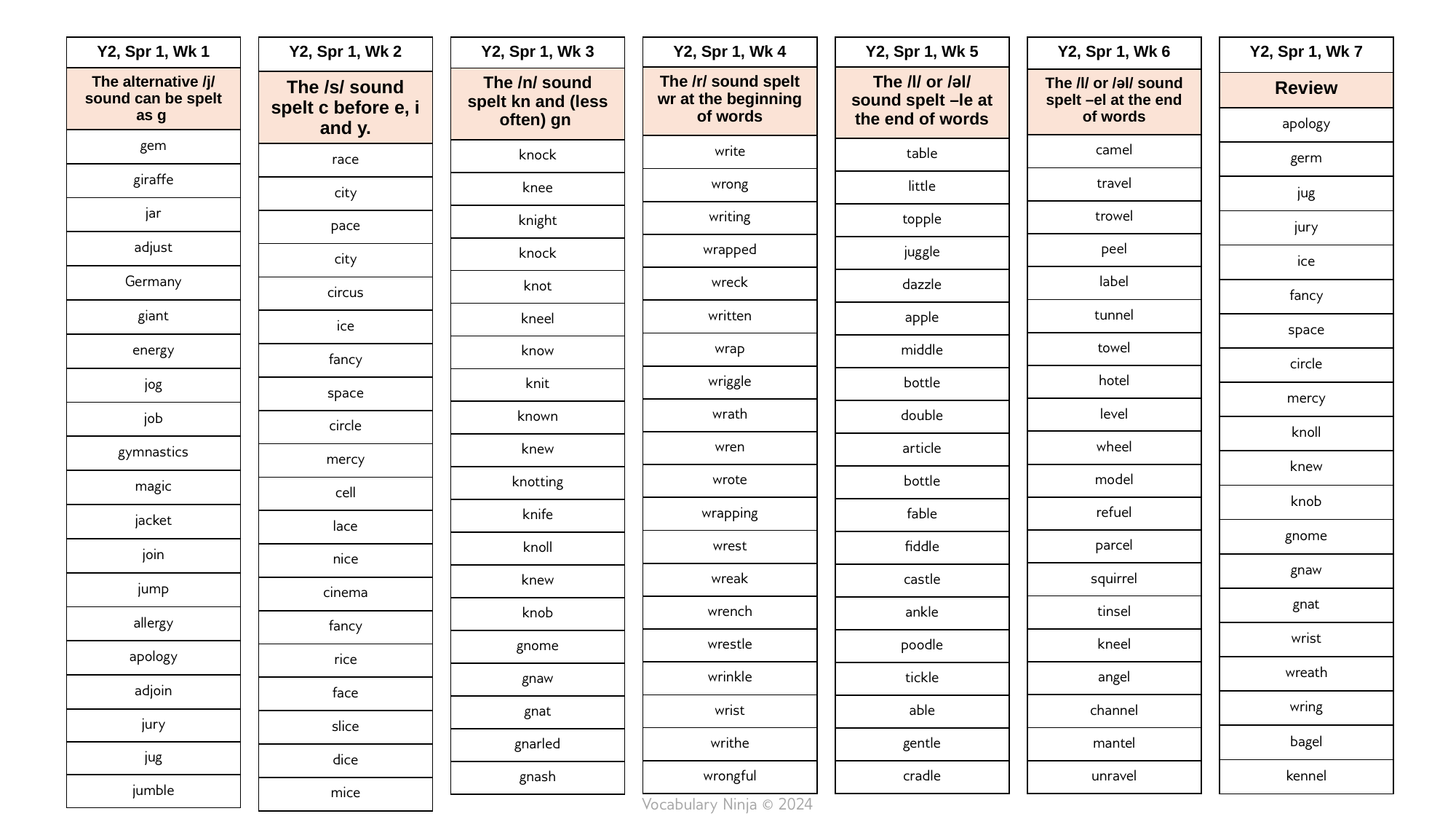

| Y2, Spr 1, Wk 7 |
| --- |
| Review |
| apology |
| germ |
| jug |
| jury |
| ice |
| fancy |
| space |
| circle |
| mercy |
| knoll |
| knew |
| knob |
| gnome |
| gnaw |
| gnat |
| wrist |
| wreath |
| wring |
| bagel |
| kennel |
| Y2, Spr 1, Wk 2 |
| --- |
| The /s/ sound spelt c before e, i and y. |
| race |
| city |
| pace |
| city |
| circus |
| ice |
| fancy |
| space |
| circle |
| mercy |
| cell |
| lace |
| nice |
| cinema |
| fancy |
| rice |
| face |
| slice |
| dice |
| mice |
| Y2, Spr 1, Wk 4 |
| --- |
| The /r/ sound spelt wr at the beginning of words |
| write |
| wrong |
| writing |
| wrapped |
| wreck |
| written |
| wrap |
| wriggle |
| wrath |
| wren |
| wrote |
| wrapping |
| wrest |
| wreak |
| wrench |
| wrestle |
| wrinkle |
| wrist |
| writhe |
| wrongful |
| Y2, Spr 1, Wk 5 |
| --- |
| The /l/ or /əl/ sound spelt –le at the end of words |
| table |
| little |
| topple |
| juggle |
| dazzle |
| apple |
| middle |
| bottle |
| double |
| article |
| bottle |
| fable |
| fiddle |
| castle |
| ankle |
| poodle |
| tickle |
| able |
| gentle |
| cradle |
| Y2, Spr 1, Wk 6 |
| --- |
| The /l/ or /əl/ sound spelt –el at the end of words |
| camel |
| travel |
| trowel |
| peel |
| label |
| tunnel |
| towel |
| hotel |
| level |
| wheel |
| model |
| refuel |
| parcel |
| squirrel |
| tinsel |
| kneel |
| angel |
| channel |
| mantel |
| unravel |
| Y2, Spr 1, Wk 3 |
| --- |
| The /n/ sound spelt kn and (less often) gn |
| knock |
| knee |
| knight |
| knock |
| knot |
| kneel |
| know |
| knit |
| known |
| knew |
| knotting |
| knife |
| knoll |
| knew |
| knob |
| gnome |
| gnaw |
| gnat |
| gnarled |
| gnash |
| Y2, Spr 1, Wk 1 |
| --- |
| The alternative /j/ sound can be spelt as g |
| gem |
| giraffe |
| jar |
| adjust |
| Germany |
| giant |
| energy |
| jog |
| job |
| gymnastics |
| magic |
| jacket |
| join |
| jump |
| allergy |
| apology |
| adjoin |
| jury |
| jug |
| jumble |
Vocabulary Ninja © 2024